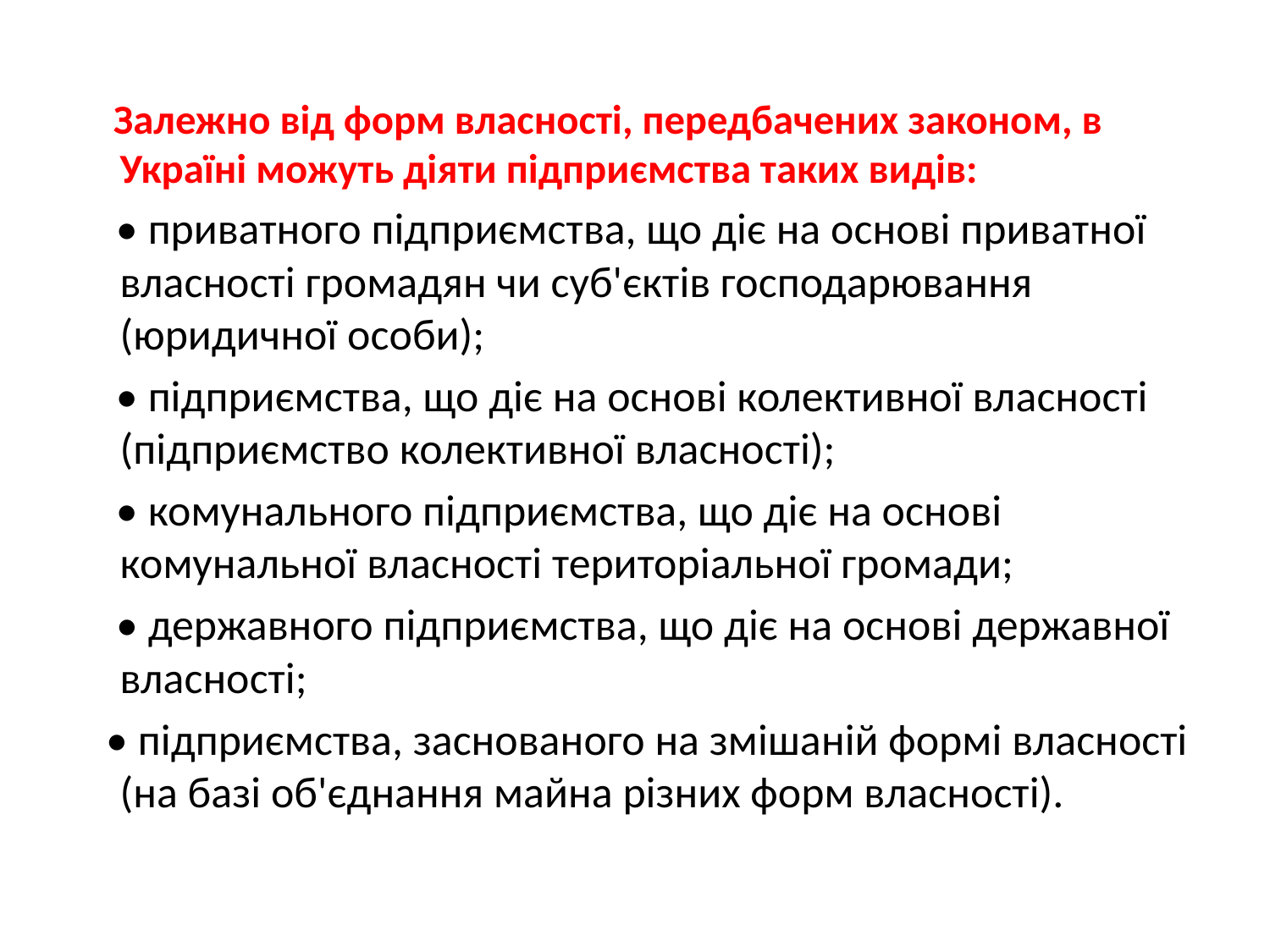

Залежно від форм власності, передбачених законом, в Україні можуть діяти підприємства таких видів:
    • приватного підприємства, що діє на основі приватної власності громадян чи суб'єктів господарювання (юридичної особи);
    • підприємства, що діє на основі колективної власності (підприємство колективної власності);
    • комунального підприємства, що діє на основі комунальної власності територіальної громади;
    • державного підприємства, що діє на основі державної власності;
   • підприємства, заснованого на змішаній формі власності (на базі об'єднання майна різних форм власності).